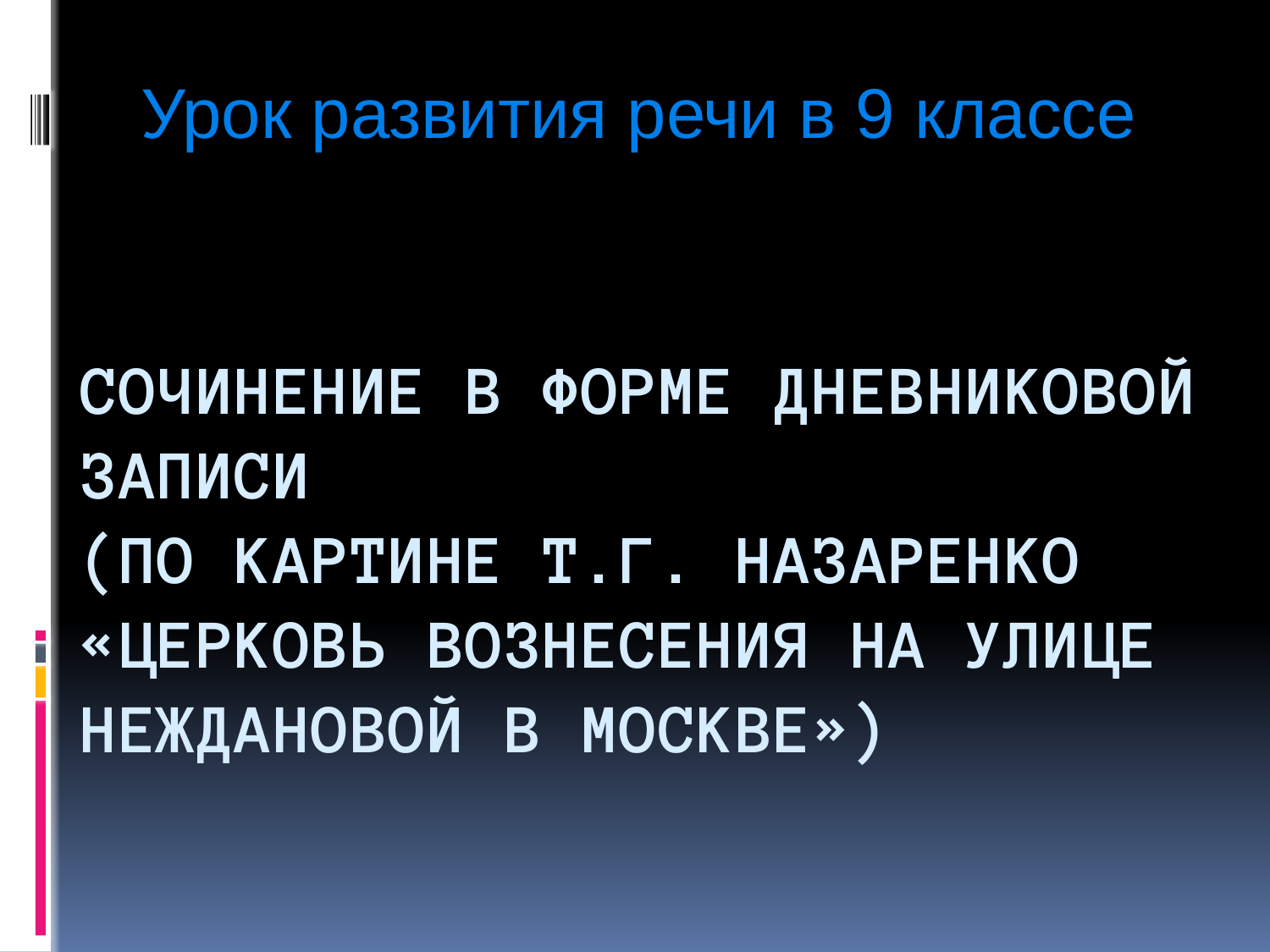

Урок развития речи в 9 классе
# Сочинение в форме дневниковой записи (по картине Т.Г. Назаренко «Церковь вознесения на улице неждановой В москве»)